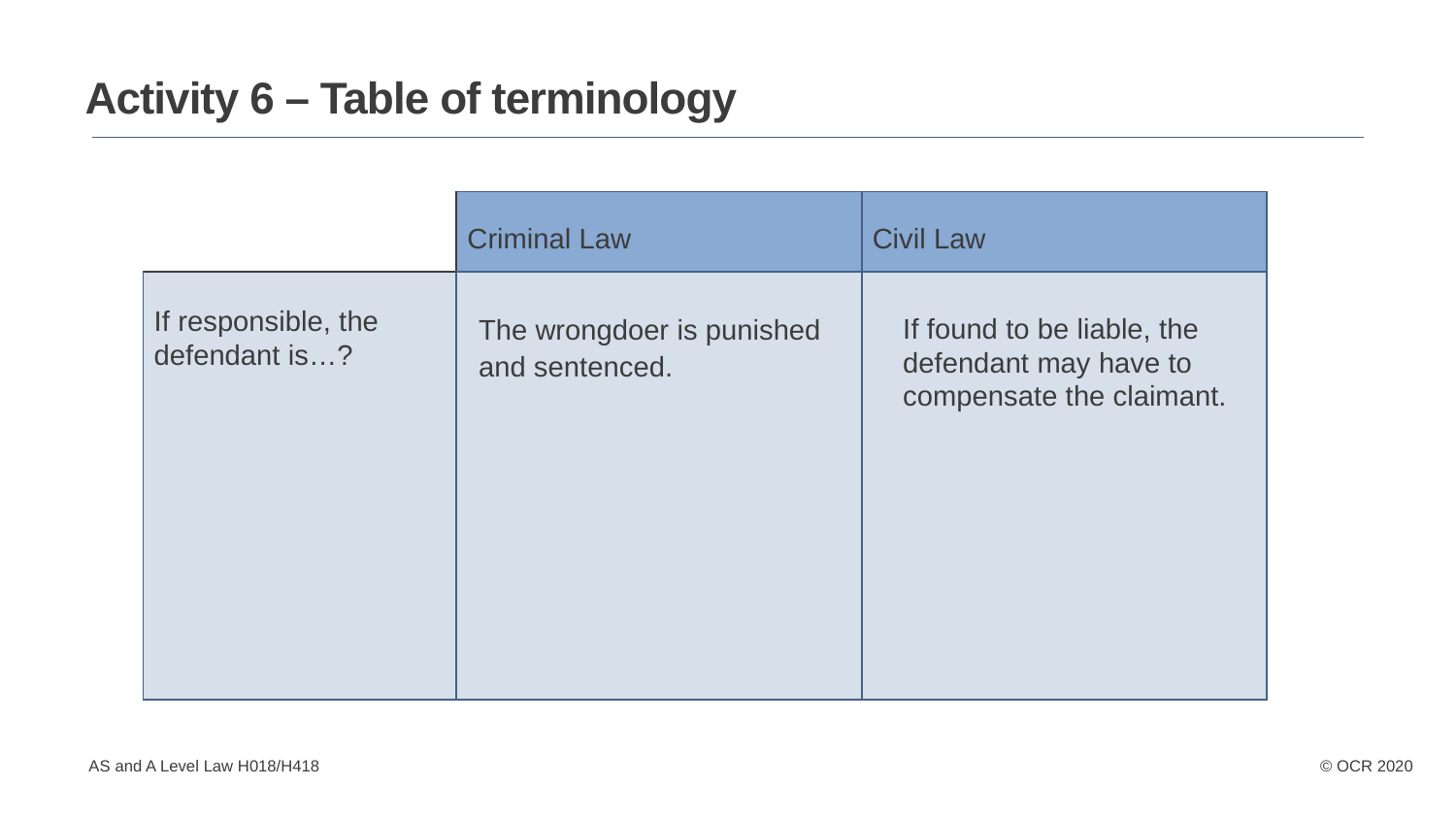

Activity 6 – Table of terminology
|  | Criminal Law | Civil Law |
| --- | --- | --- |
| If responsible, the defendant is…? |  |  |
The wrongdoer is punished and sentenced.
If found to be liable, the defendant may have to compensate the claimant.